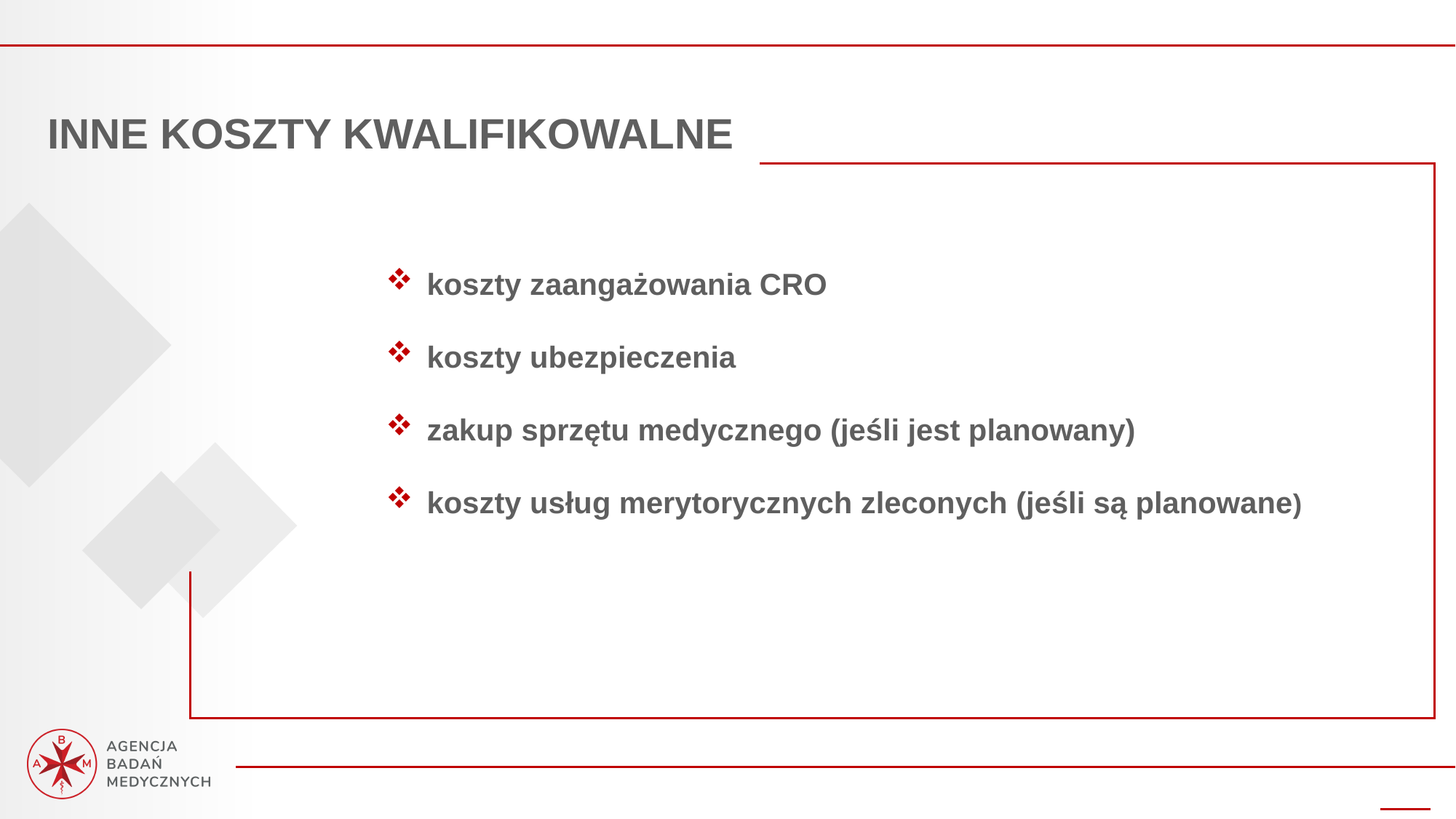

INNE KOSZTY KWALIFIKOWALNE

koszty zaangażowania CRO
koszty ubezpieczenia
zakup sprzętu medycznego (jeśli jest planowany)
koszty usług merytorycznych zleconych (jeśli są planowane)